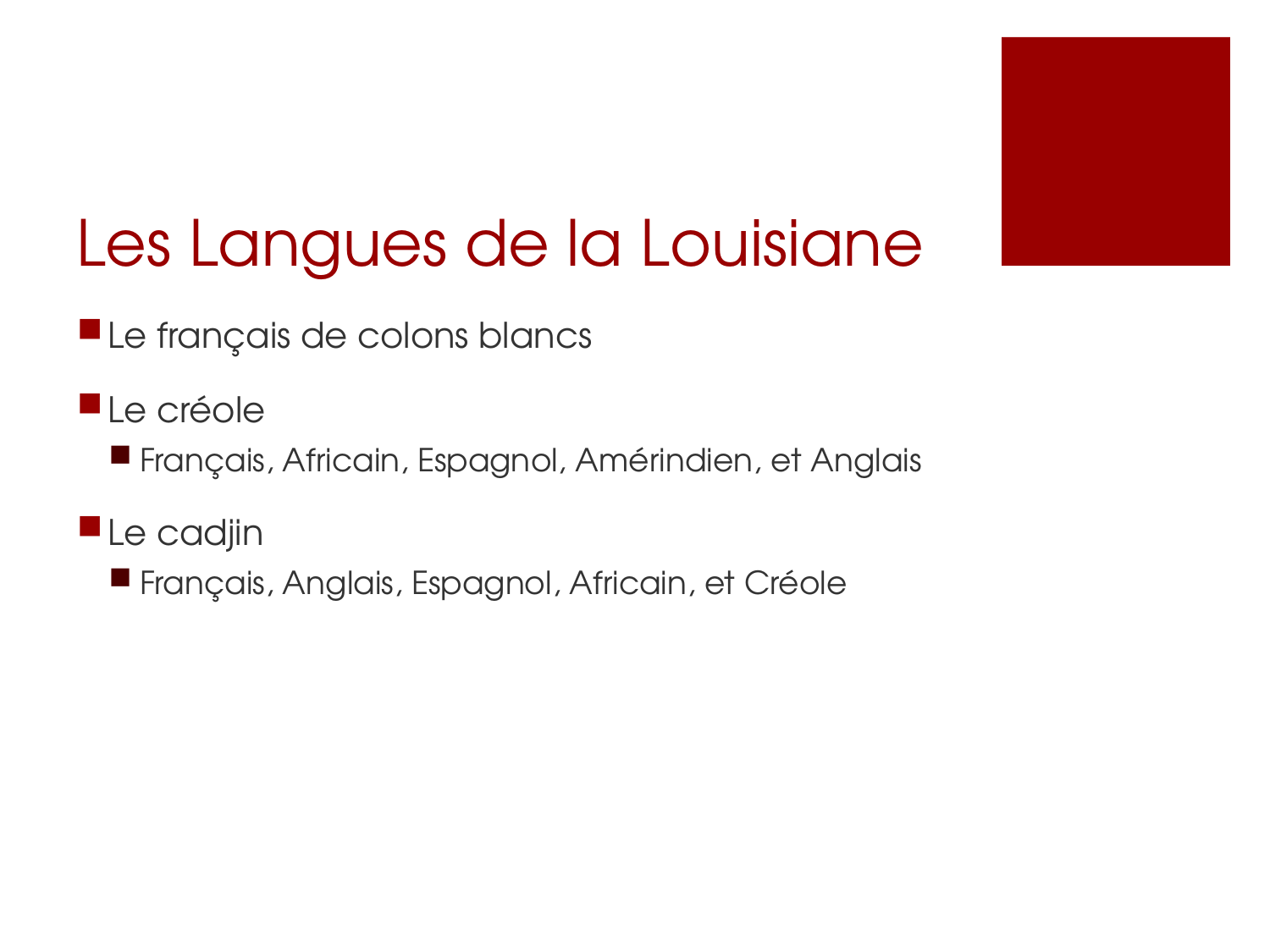

# Les Langues de la Louisiane
Le français de colons blancs
Le créole
Français, Africain, Espagnol, Amérindien, et Anglais
Le cadjin
Français, Anglais, Espagnol, Africain, et Créole